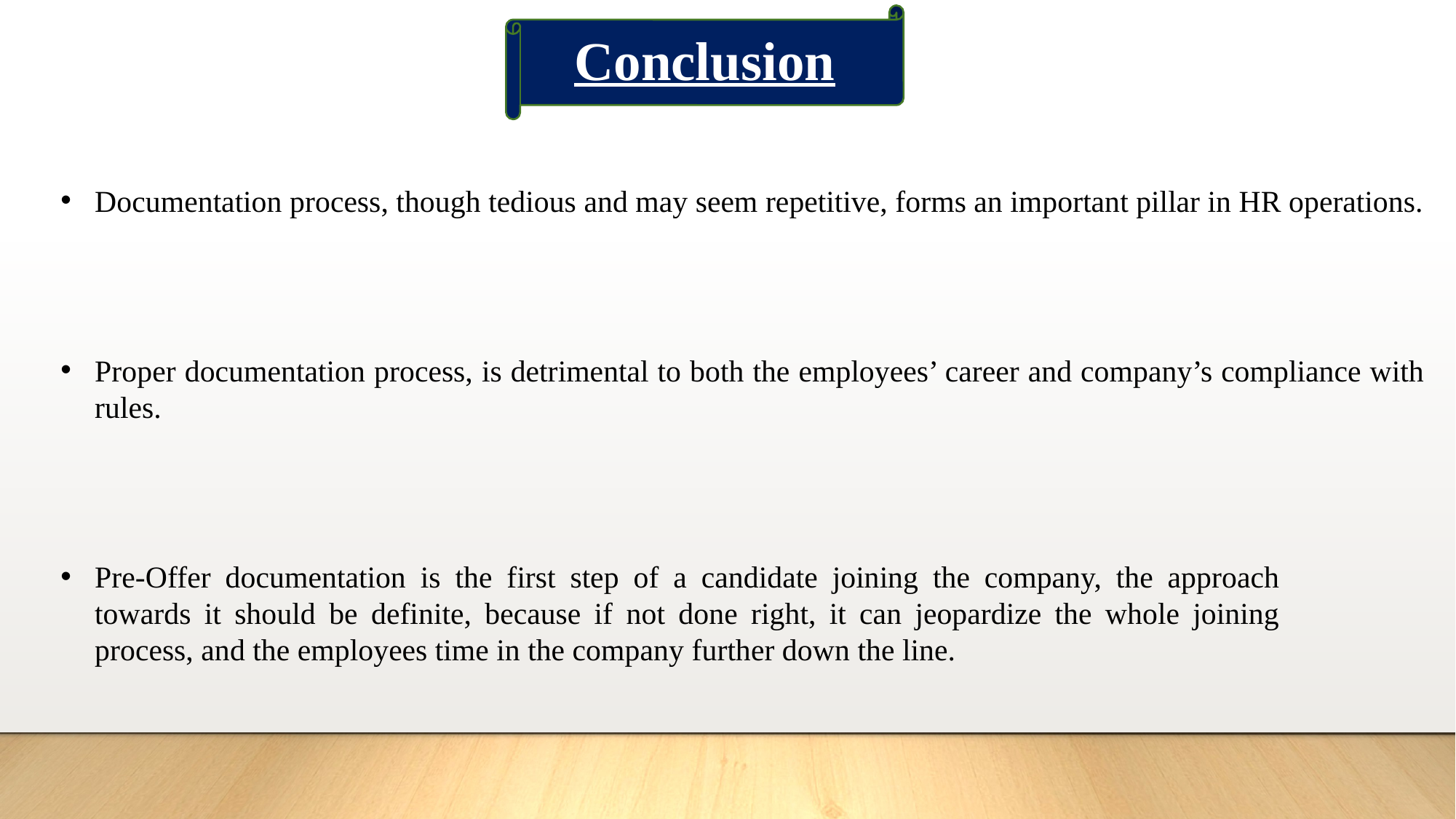

Conclusion
Documentation process, though tedious and may seem repetitive, forms an important pillar in HR operations.
Proper documentation process, is detrimental to both the employees’ career and company’s compliance with rules.
Pre-Offer documentation is the first step of a candidate joining the company, the approach towards it should be definite, because if not done right, it can jeopardize the whole joining process, and the employees time in the company further down the line.